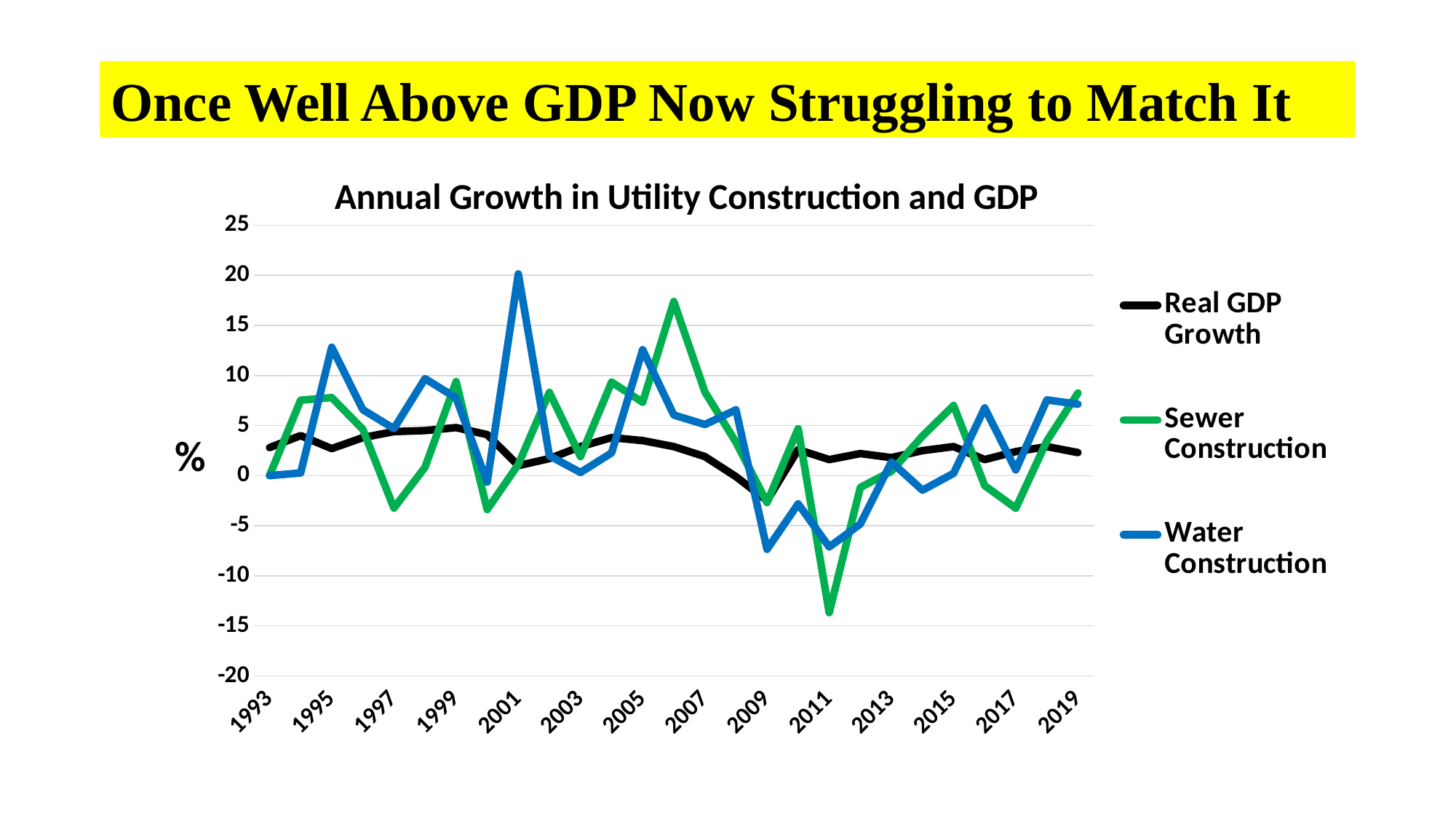

Once Well Above GDP Now Struggling to Match It

### Chart: Annual Growth in Utility Construction and GDP

| Category |  |  |  |
|---|---|---|---|
| 1993 | 2.8000000000000003 | 0.0 | 0.0 |
| 1994 | 4.0 | 7.530147387226441 | 0.26450910222498836 |
| 1995 | 2.7 | 7.791992025253365 | 12.81812538795779 |
| 1996 | 3.8 | 4.631627620221948 | 6.588720770288859 |
| 1997 | 4.3999999999999995 | -3.240774839802607 | 4.697380307136405 |
| 1998 | 4.5 | 0.8373296795310953 | 9.688154813262665 |
| 1999 | 4.8 | 9.39080546538839 | 7.764917406450163 |
| 2000 | 4.1000000000000005 | -3.388309985508246 | -0.6465067778936393 |
| 2001 | 1.0 | 1.1214285714285714 | 20.14063811922754 |
| 2002 | 1.7000000000000002 | 8.313908313908314 | 1.9830523281209052 |
| 2003 | 2.9000000000000004 | 1.897743576366245 | 0.3169436354291588 |
| 2004 | 3.8 | 9.3376 | 2.2713687985654514 |
| 2005 | 3.5000000000000004 | 7.328494497775696 | 12.57410035902146 |
| 2006 | 2.9000000000000004 | 17.38656195462478 | 6.052065564043611 |
| 2007 | 1.9 | 8.35811187511615 | 5.105252115532554 |
| 2008 | -0.1 | 3.340050593834412 | 6.570630115110785 |
| 2009 | -2.5 | -2.684424529084723 | -7.358037024318671 |
| 2010 | 2.6 | 4.689831592411 | -2.817091252190322 |
| 2011 | 1.6 | -13.67949501119935 | -7.122052704576977 |
| 2012 | 2.1999999999999997 | -1.179467824117758 | -4.830881803927425 |
| 2013 | 1.7999999999999998 | 0.43445049174066647 | 1.3572885611172132 |
| 2014 | 2.5 | 3.959690069876884 | -1.4552209923368682 |
| 2015 | 2.9000000000000004 | 7.00960219478738 | 0.22779043280182232 |
| 2016 | 1.6 | -0.9998718113062428 | 6.763322884012539 |
| 2017 | 2.4 | -3.2543484828866163 | 0.5725611098876899 |
| 2018 | 2.9000000000000004 | 3.4753513272362255 | 7.562221735639738 |
| 2019 | 2.3 | 8.256445632491163 | 7.137767946203796 |